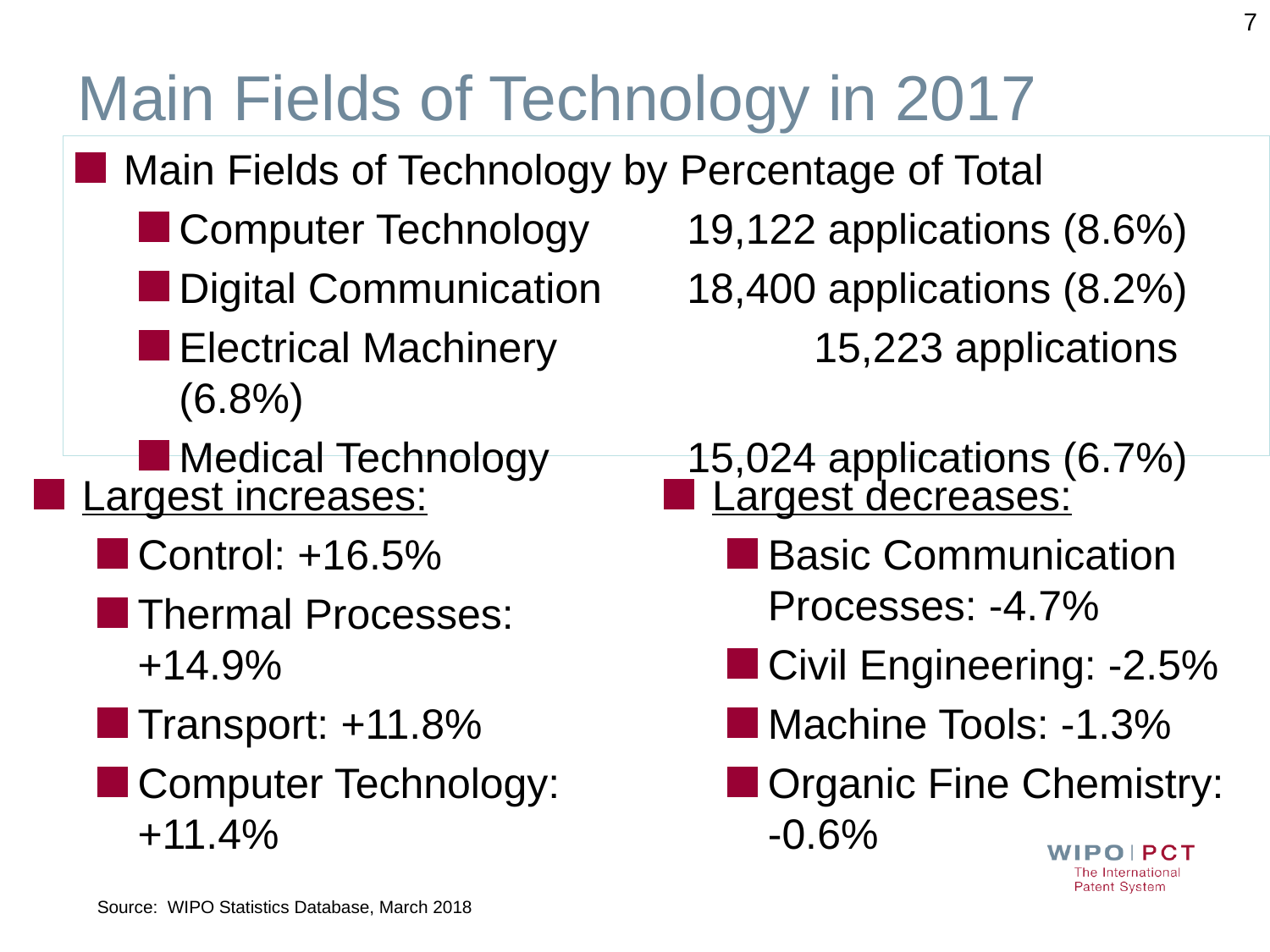

7
# Main Fields of Technology in 2017
Main Fields of Technology by Percentage of Total
Computer Technology 	19,122 applications (8.6%)
Digital Communication 	18,400 applications (8.2%)
Electrical Machinery 		15,223 applications (6.8%)
Medical Technology		15,024 applications (6.7%)

Largest increases:
Control: +16.5%
Thermal Processes: +14.9%
Transport: +11.8%
Computer Technology: +11.4%

Largest decreases:
Basic Communication Processes: -4.7%
Civil Engineering: -2.5%
Machine Tools: -1.3%
Organic Fine Chemistry: -0.6%

Source:  WIPO Statistics Database, March 2018